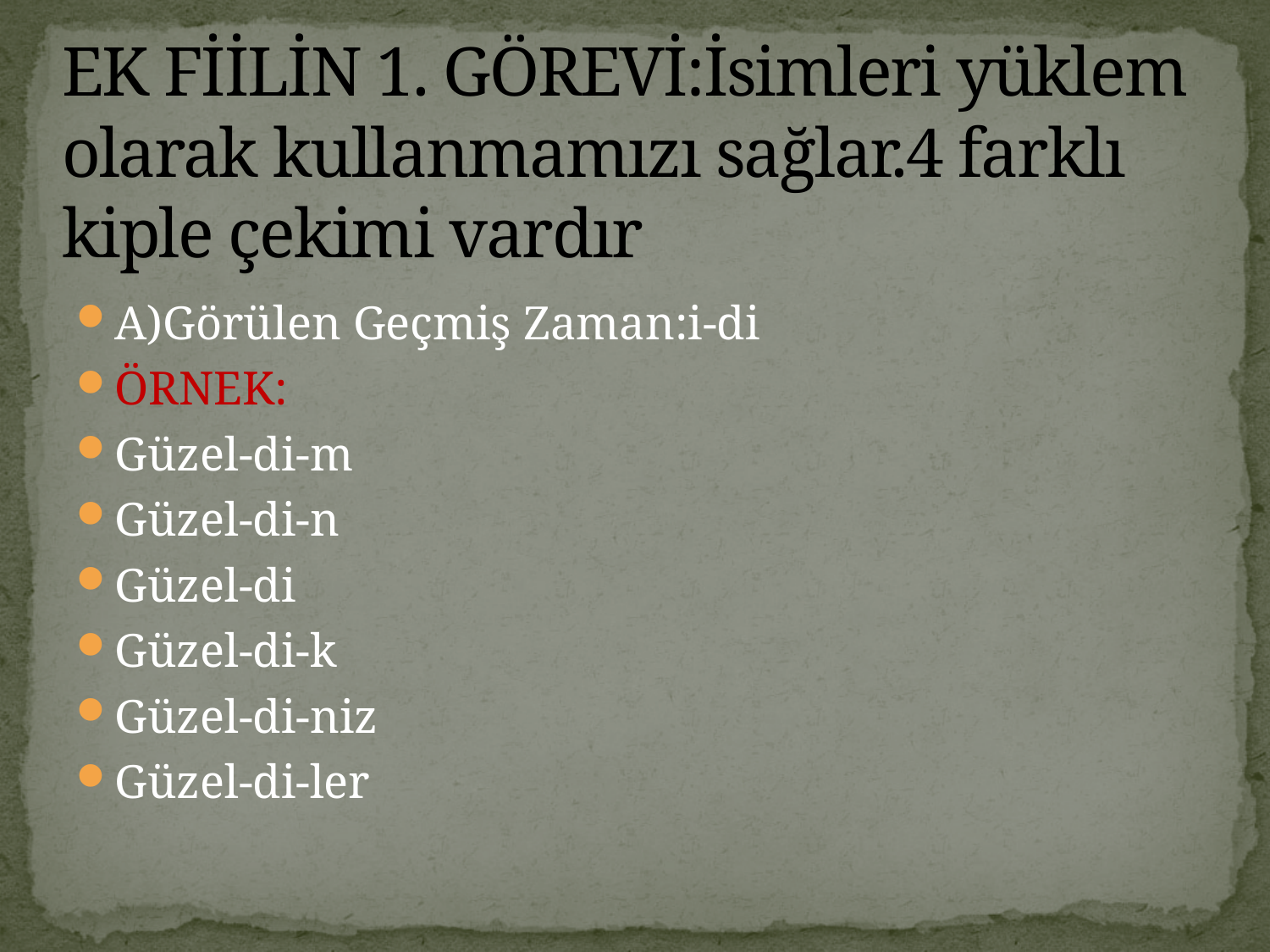

# EK FİİLİN 1. GÖREVİ:İsimleri yüklem olarak kullanmamızı sağlar.4 farklı kiple çekimi vardır
A)Görülen Geçmiş Zaman:i-di
ÖRNEK:
Güzel-di-m
Güzel-di-n
Güzel-di
Güzel-di-k
Güzel-di-niz
Güzel-di-ler